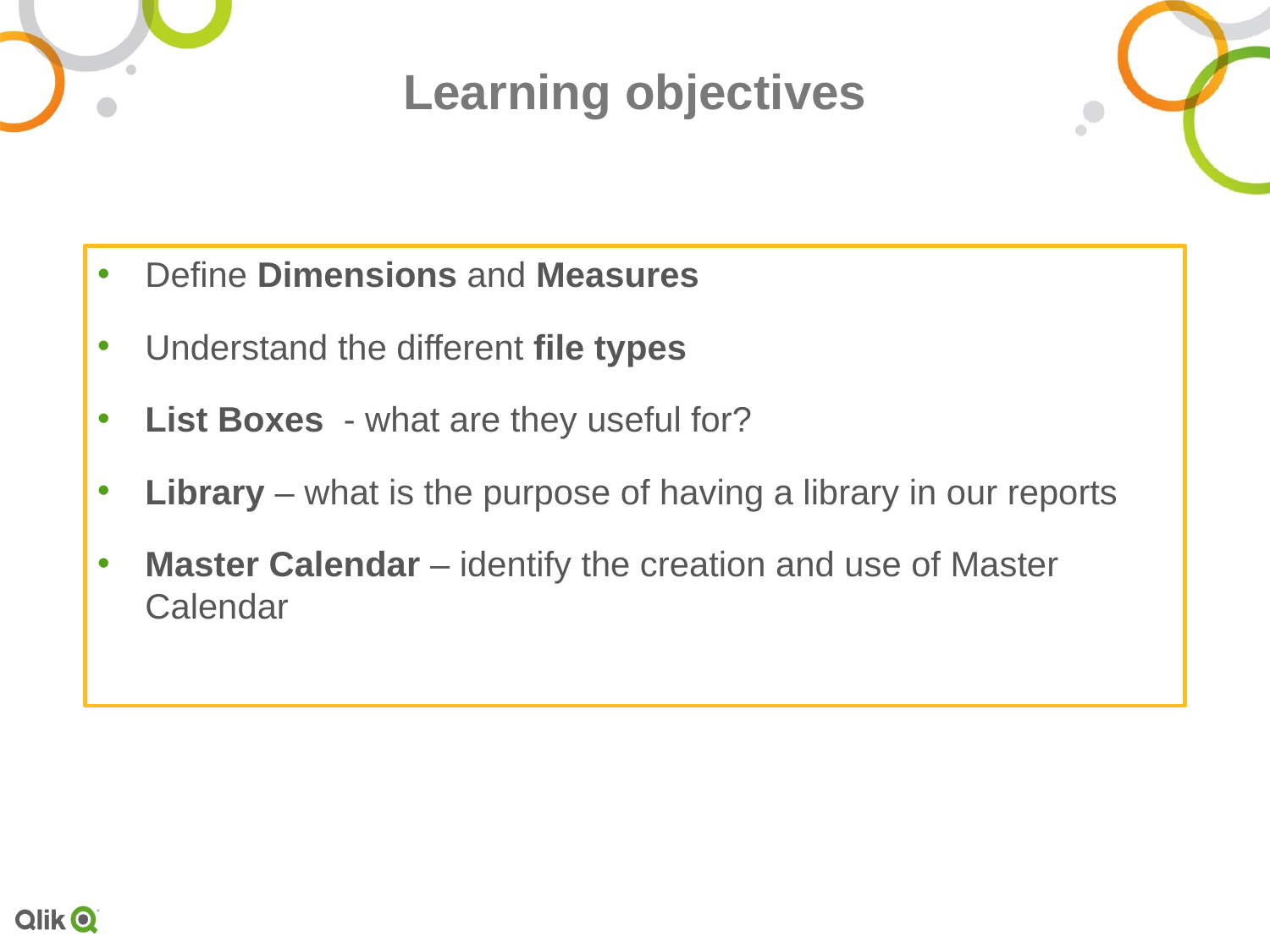

# Learning objectives
Define Dimensions and Measures
Understand the different file types
List Boxes  - what are they useful for?
Library – what is the purpose of having a library in our reports
Master Calendar – identify the creation and use of Master Calendar